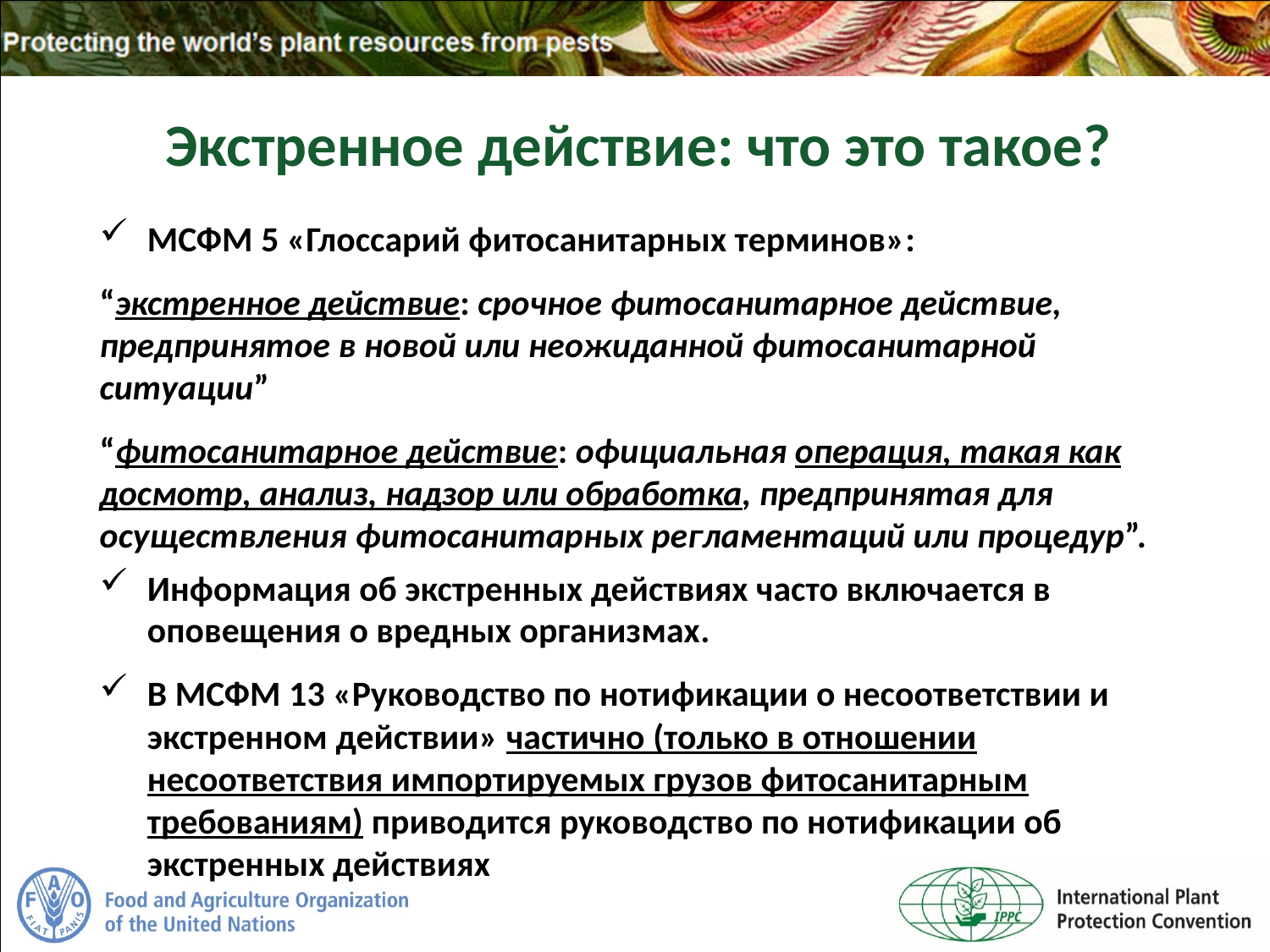

Экстренное действие: что это такое?
МСФМ 5 «Глоссарий фитосанитарных терминов»:
“экстренное действие: срочное фитосанитарное действие, предпринятое в новой или неожиданной фитосанитарной ситуации”
“фитосанитарное действие: официальная операция, такая как досмотр, анализ, надзор или обработка, предпринятая для осуществления фитосанитарных регламентаций или процедур”.
Информация об экстренных действиях часто включается в оповещения о вредных организмах.
В МСФМ 13 «Руководство по нотификации о несоответствии и экстренном действии» частично (только в отношении несоответствия импортируемых грузов фитосанитарным требованиям) приводится руководство по нотификации об экстренных действиях